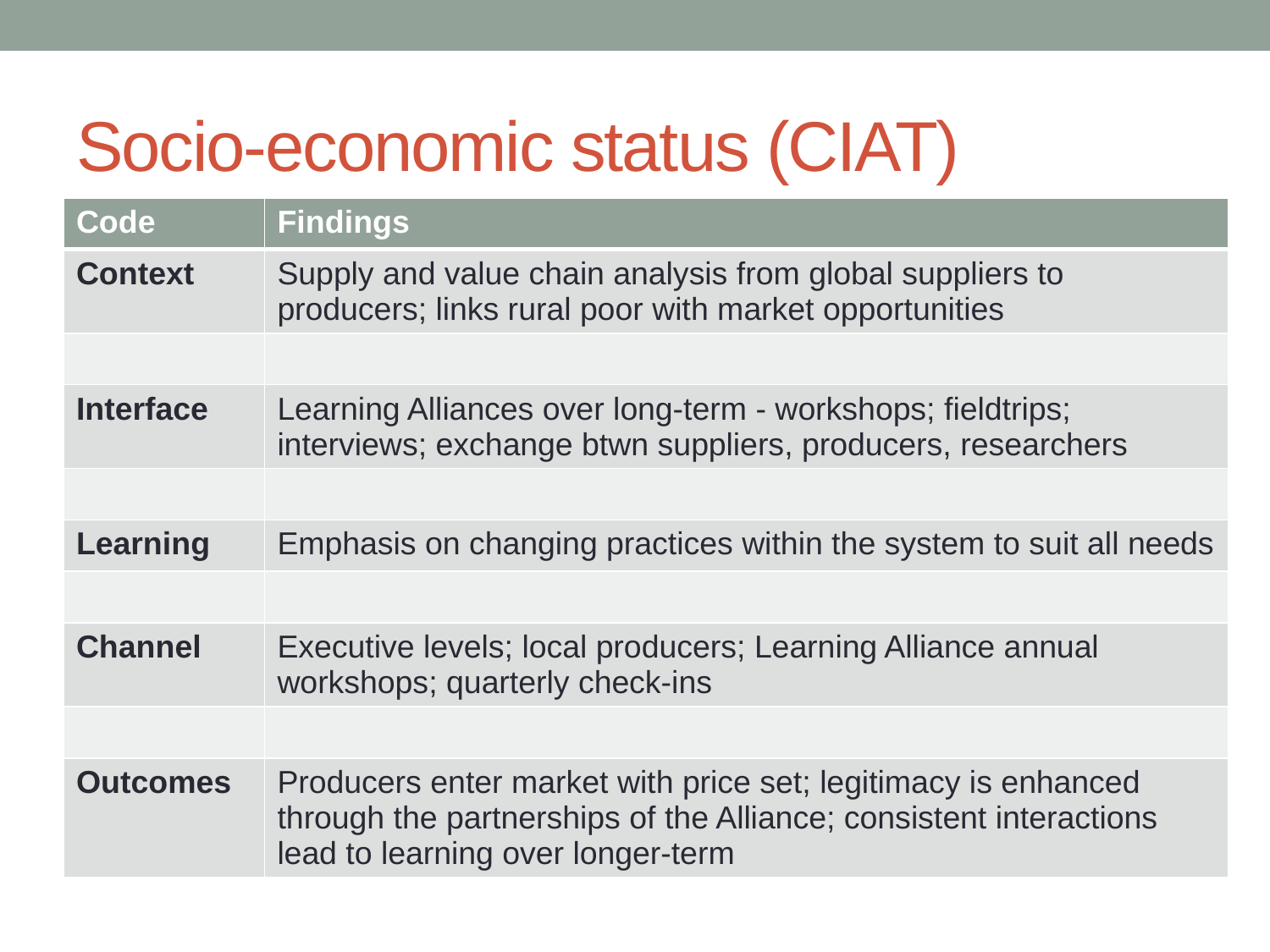

# Socio-economic status (CIAT)
| Code | Findings |
| --- | --- |
| Context | Supply and value chain analysis from global suppliers to producers; links rural poor with market opportunities |
|  |  |
| Interface | Learning Alliances over long-term - workshops; fieldtrips; interviews; exchange btwn suppliers, producers, researchers |
|  |  |
| Learning | Emphasis on changing practices within the system to suit all needs |
|  |  |
| Channel | Executive levels; local producers; Learning Alliance annual workshops; quarterly check-ins |
|  |  |
| Outcomes | Producers enter market with price set; legitimacy is enhanced through the partnerships of the Alliance; consistent interactions lead to learning over longer-term |